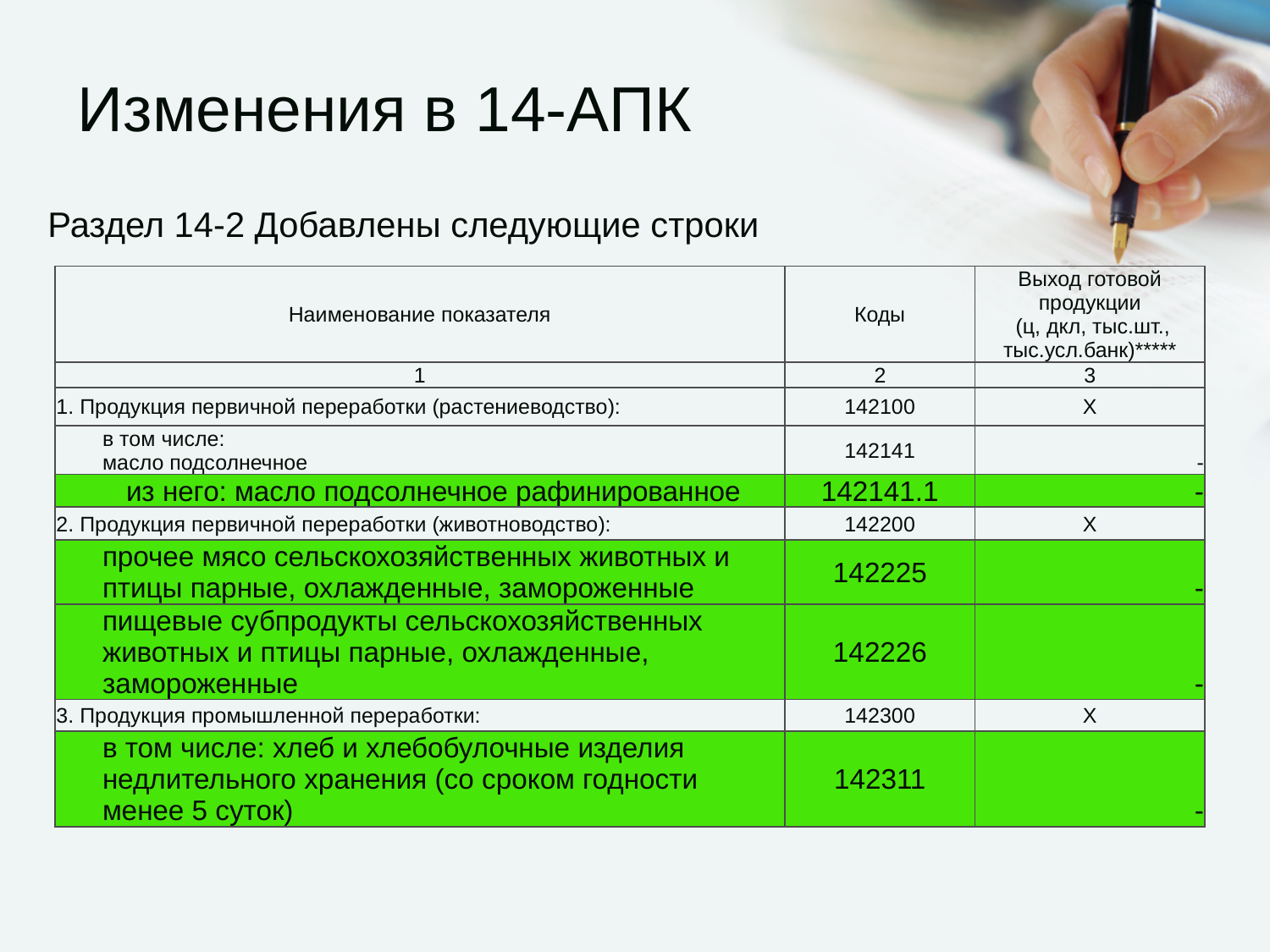

# Изменения в 14-АПК
Раздел 14-2 Добавлены следующие строки

| Наименование показателя | Коды | Выход готовой продукции (ц, дкл, тыс.шт., тыс.усл.банк)\*\*\*\*\* |
| --- | --- | --- |
| 1 | 2 | 3 |
| 1. Продукция первичной переработки (растениеводство): | 142100 | Х |
| в том числе: масло подсолнечное | 142141 | - |
| из него: масло подсолнечное рафинированное | 142141.1 | - |
| 2. Продукция первичной переработки (животноводство): | 142200 | Х |
| прочее мясо сельскохозяйственных животных и птицы парные, охлажденные, замороженные | 142225 | - |
| пищевые субпродукты сельскохозяйственных животных и птицы парные, охлажденные, замороженные | 142226 | - |
| 3. Продукция промышленной переработки: | 142300 | Х |
| в том числе: хлеб и хлебобулочные изделия недлительного хранения (со сроком годности менее 5 суток) | 142311 | - |